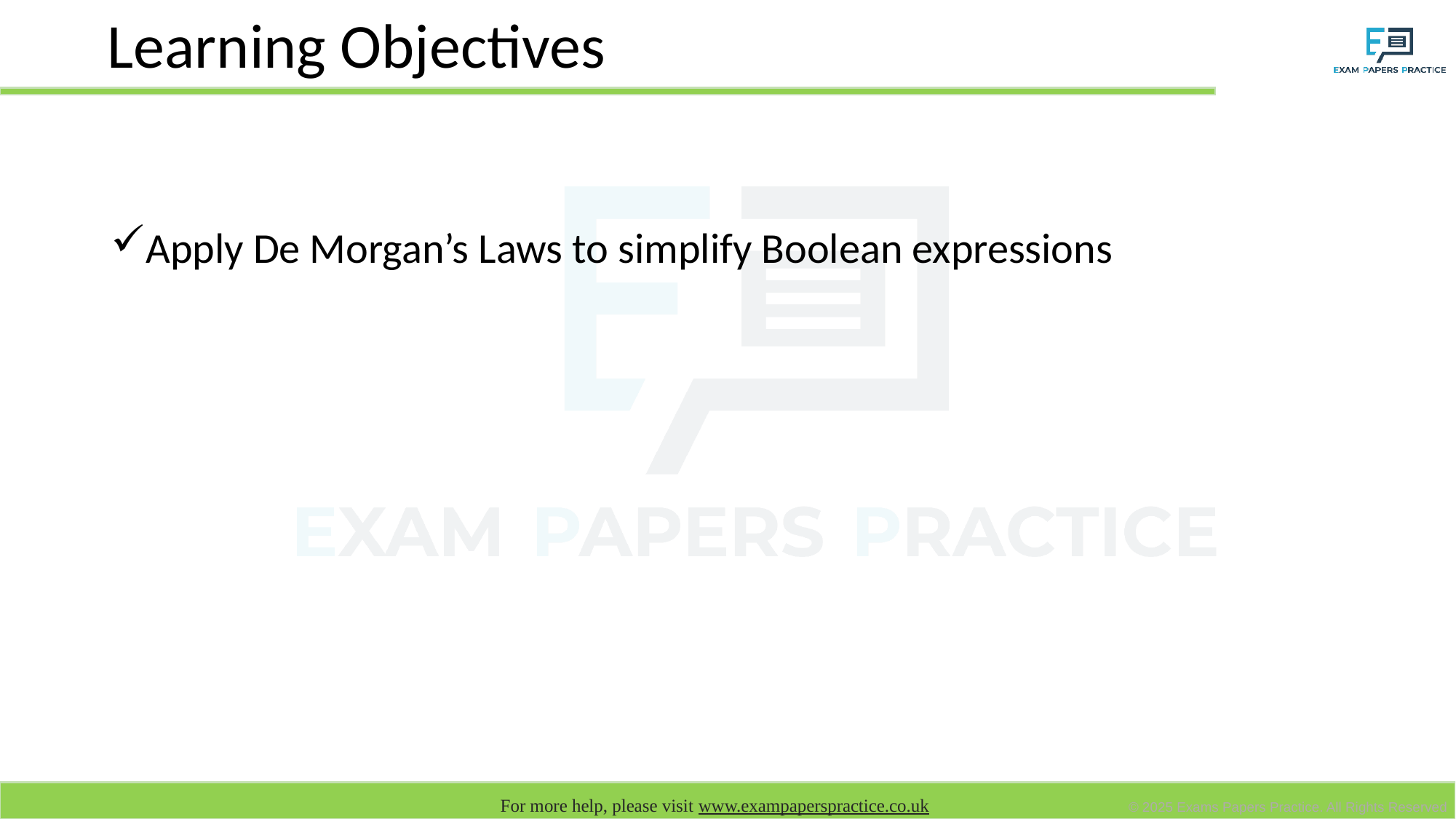

# Learning Objectives
Apply De Morgan’s Laws to simplify Boolean expressions